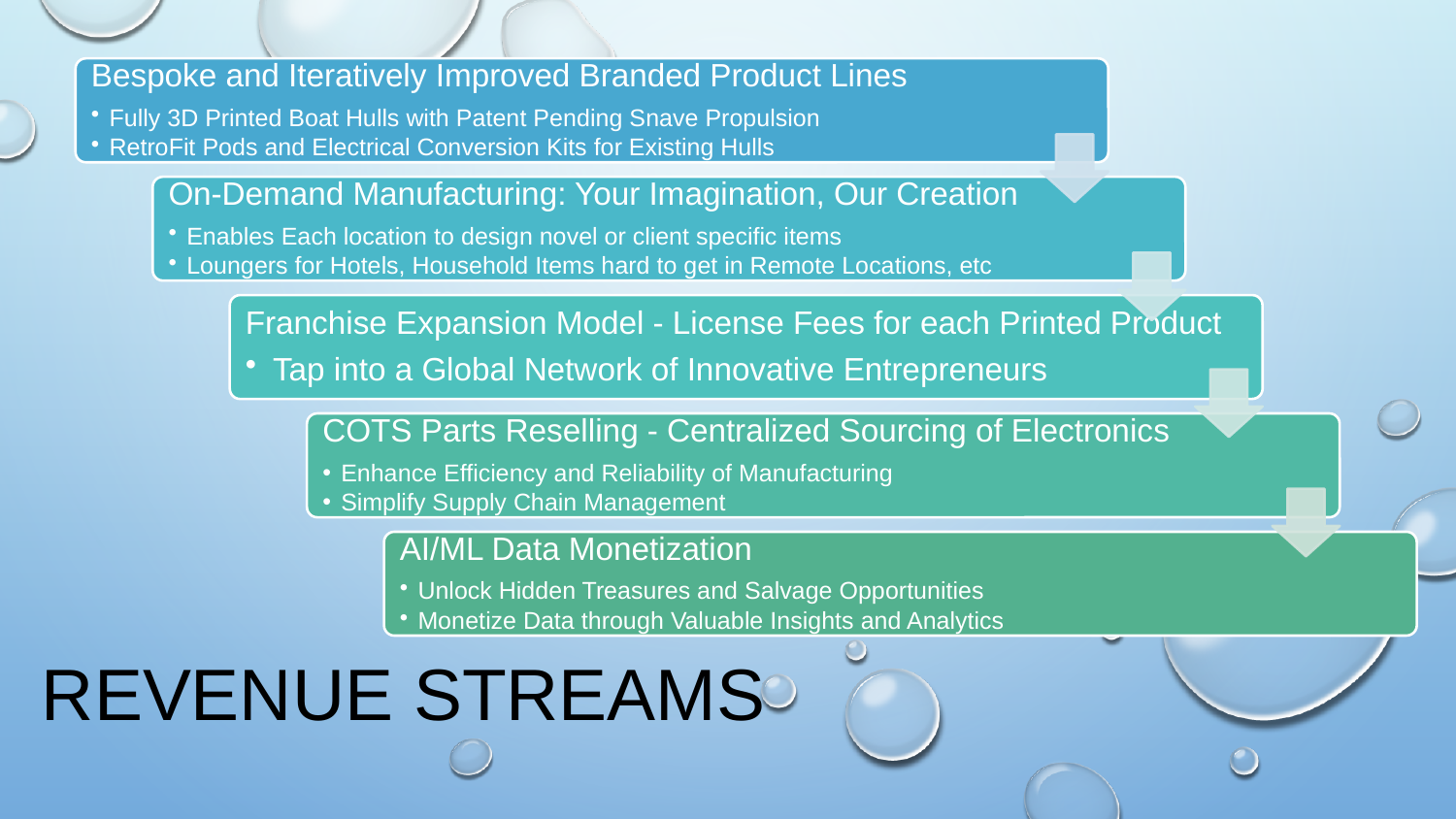

Bespoke and Iteratively Improved Branded Product Lines
Fully 3D Printed Boat Hulls with Patent Pending Snave Propulsion
RetroFit Pods and Electrical Conversion Kits for Existing Hulls
On-Demand Manufacturing: Your Imagination, Our Creation
Enables Each location to design novel or client specific items
Loungers for Hotels, Household Items hard to get in Remote Locations, etc
Franchise Expansion Model - License Fees for each Printed Product
Tap into a Global Network of Innovative Entrepreneurs
COTS Parts Reselling - Centralized Sourcing of Electronics
Enhance Efficiency and Reliability of Manufacturing
Simplify Supply Chain Management
AI/ML Data Monetization
Unlock Hidden Treasures and Salvage Opportunities
Monetize Data through Valuable Insights and Analytics

# Revenue Streams